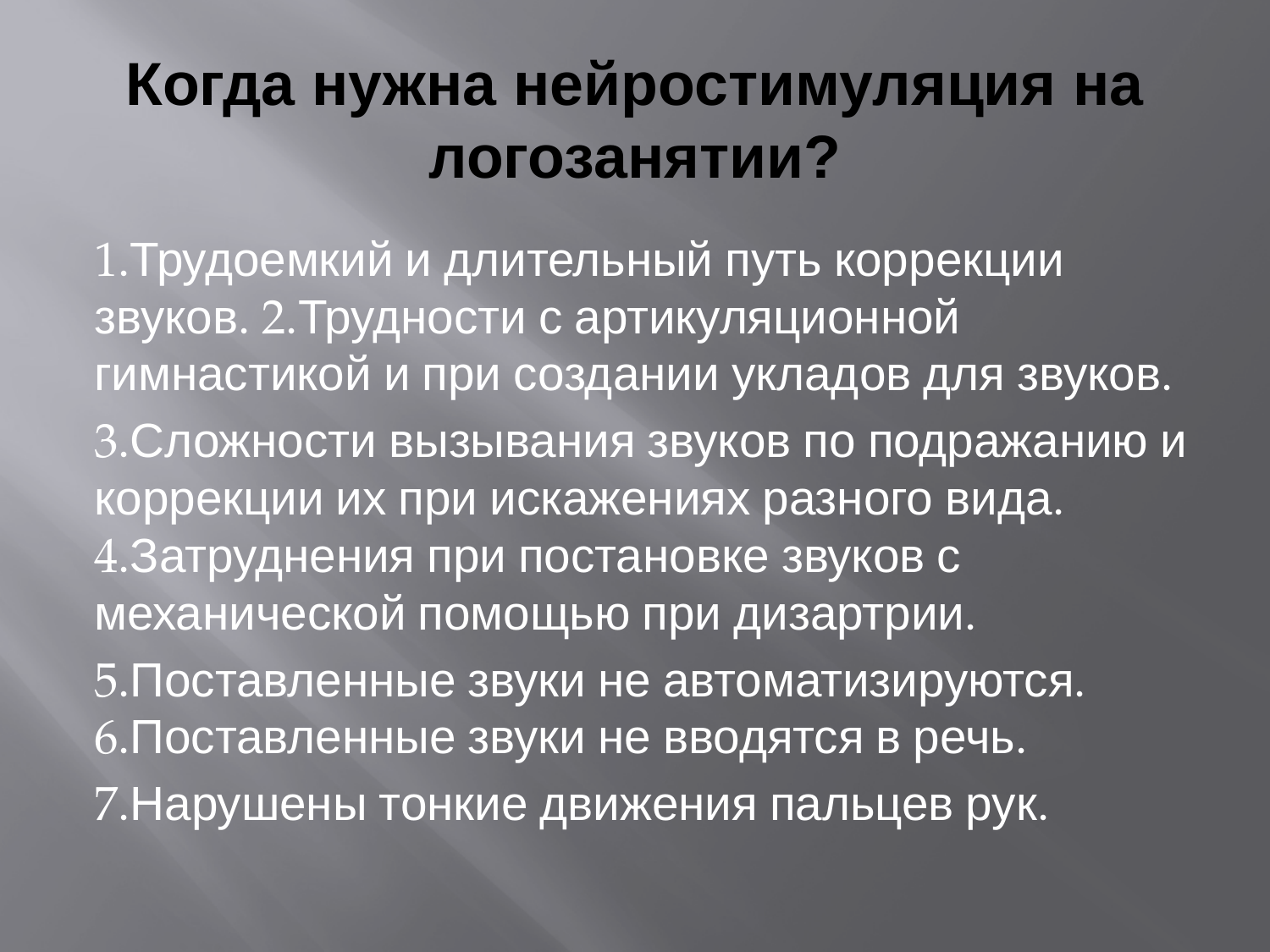

# Когда нужна нейростимуляция на логозанятии?
1.Трудоемкий и длительный путь коррекции звуков. 2.Трудности с артикуляционной гимнастикой и при создании укладов для звуков.
3.Сложности вызывания звуков по подражанию и коррекции их при искажениях разного вида. 4.Затруднения при постановке звуков с механической помощью при дизартрии.
5.Поставленные звуки не автоматизируются. 6.Поставленные звуки не вводятся в речь.
7.Нарушены тонкие движения пальцев рук.